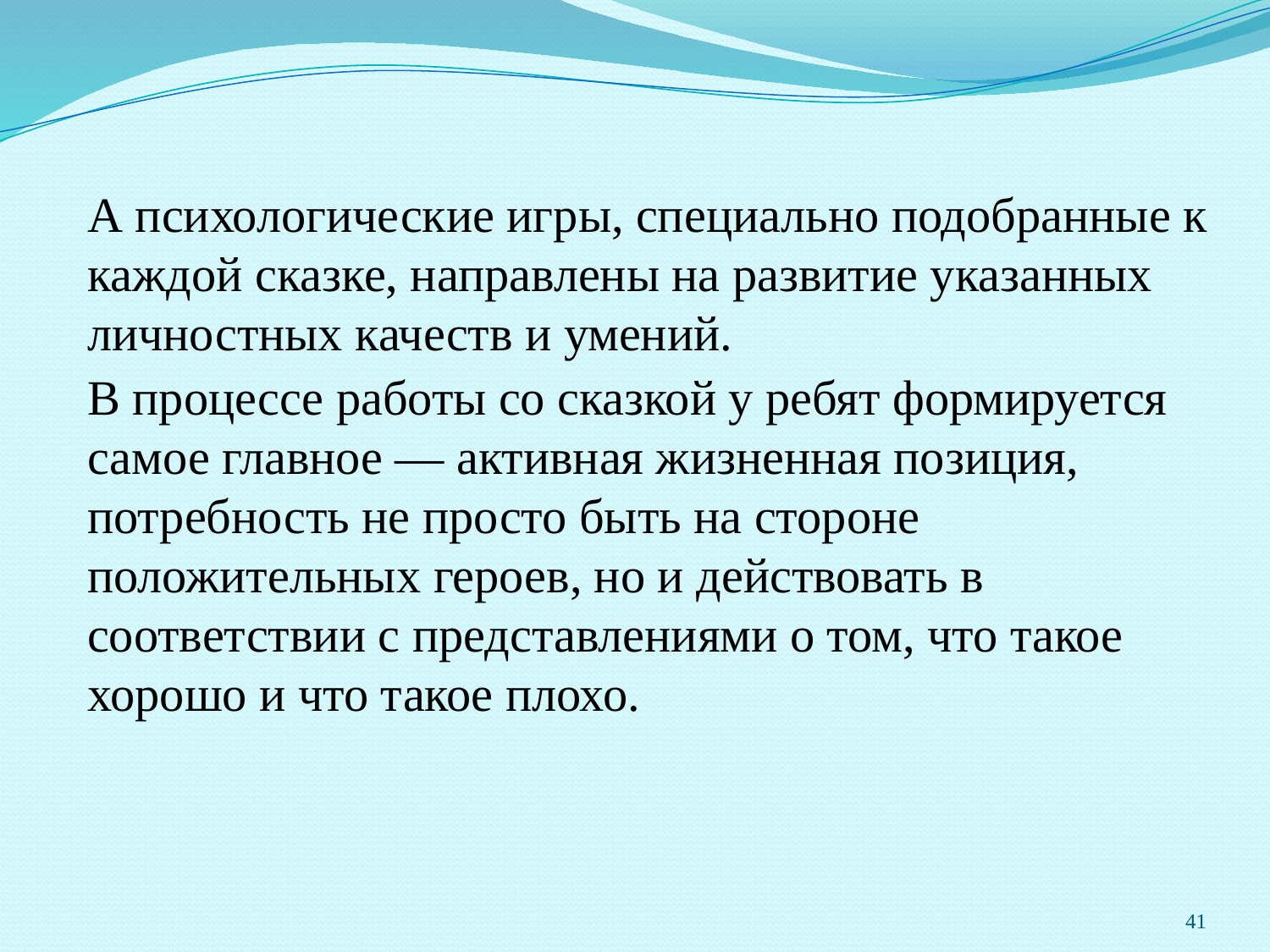

А психологические игры, специально подобранные к каждой сказке, направлены на развитие указанных личностных качеств и умений.
В процессе работы со сказкой у ребят формируется самое главное — активная жизненная позиция, потребность не просто быть на стороне положительных героев, но и действовать в соответствии с представлениями о том, что такое хорошо и что такое плохо.

41